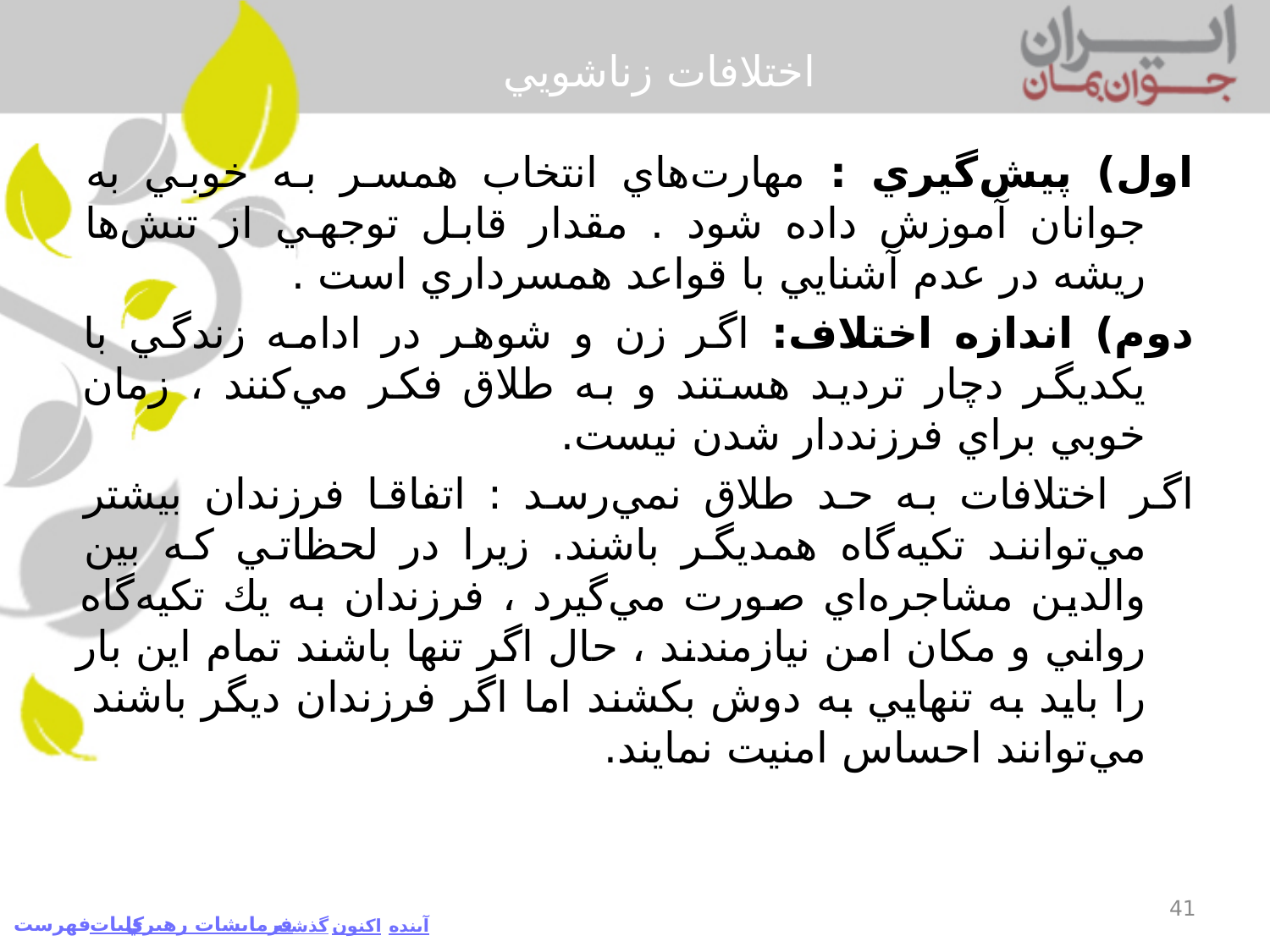

# اختلافات زناشويي
اول) پيش‌گيري : مهارت‌هاي انتخاب همسر به خوبي به جوانان آموزش داده شود . مقدار قابل توجهي از تنش‌ها ريشه در عدم آشنايي با قواعد همسرداري است .
دوم) اندازه اختلاف: اگر زن و شوهر در ادامه زندگي با يكديگر دچار ترديد هستند و به طلاق فكر مي‌كنند ، زمان خوبي براي فرزنددار شدن نيست.
	اگر اختلافات به حد طلاق نمي‌رسد : اتفاقا فرزندان بيشتر مي‌توانند تكيه‌گاه همديگر باشند. زيرا در لحظاتي كه بين والدين مشاجره‌اي صورت مي‌گيرد ، فرزندان به يك تكيه‌گاه رواني و مكان امن نيازمندند ، حال اگر تنها باشند تمام اين بار را بايد به تنهايي به دوش بكشند اما اگر فرزندان ديگر باشند  مي‌توانند احساس امنيت نمايند.
41